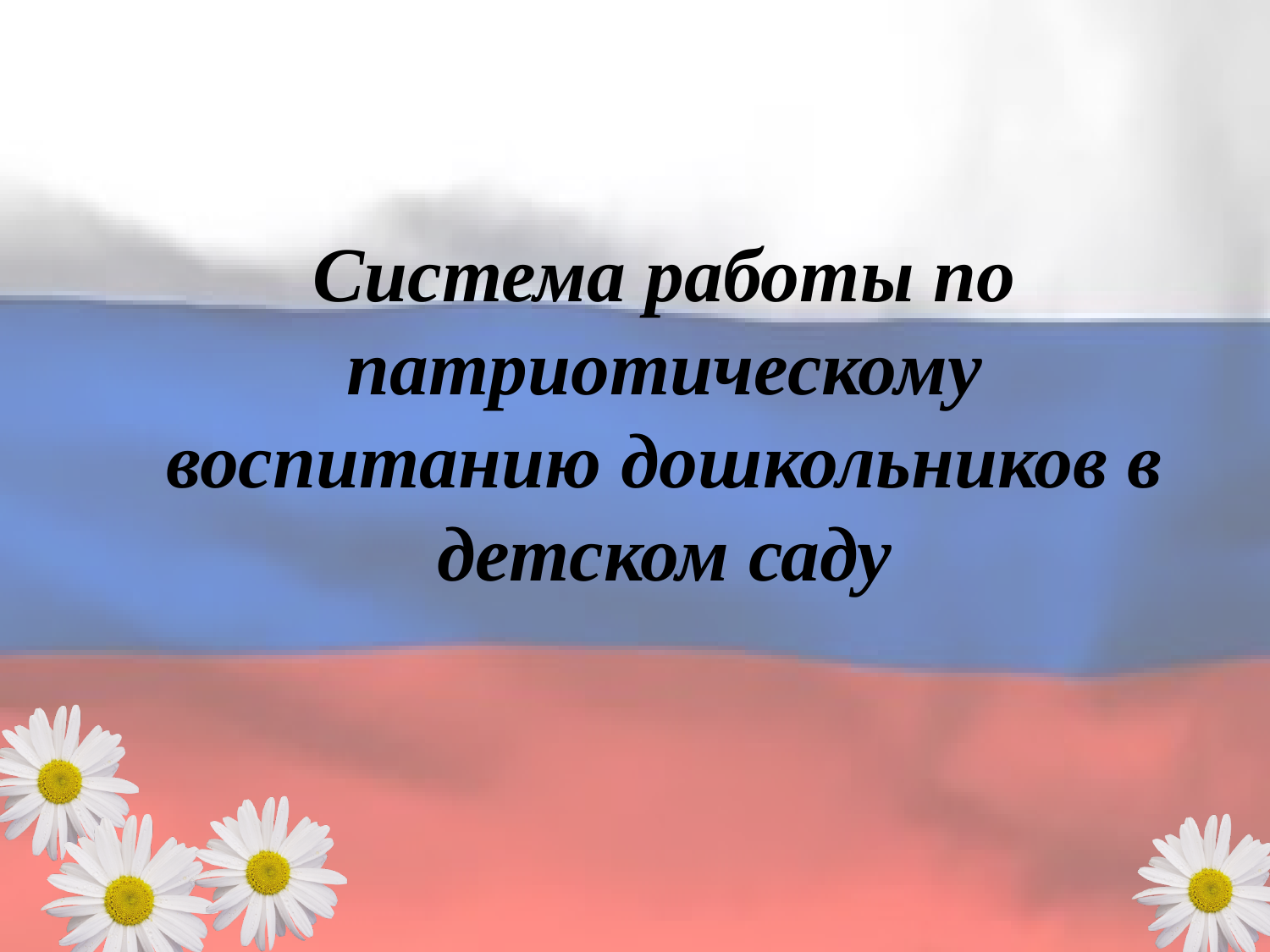

Система работы по патриотическому воспитанию дошкольников в детском саду